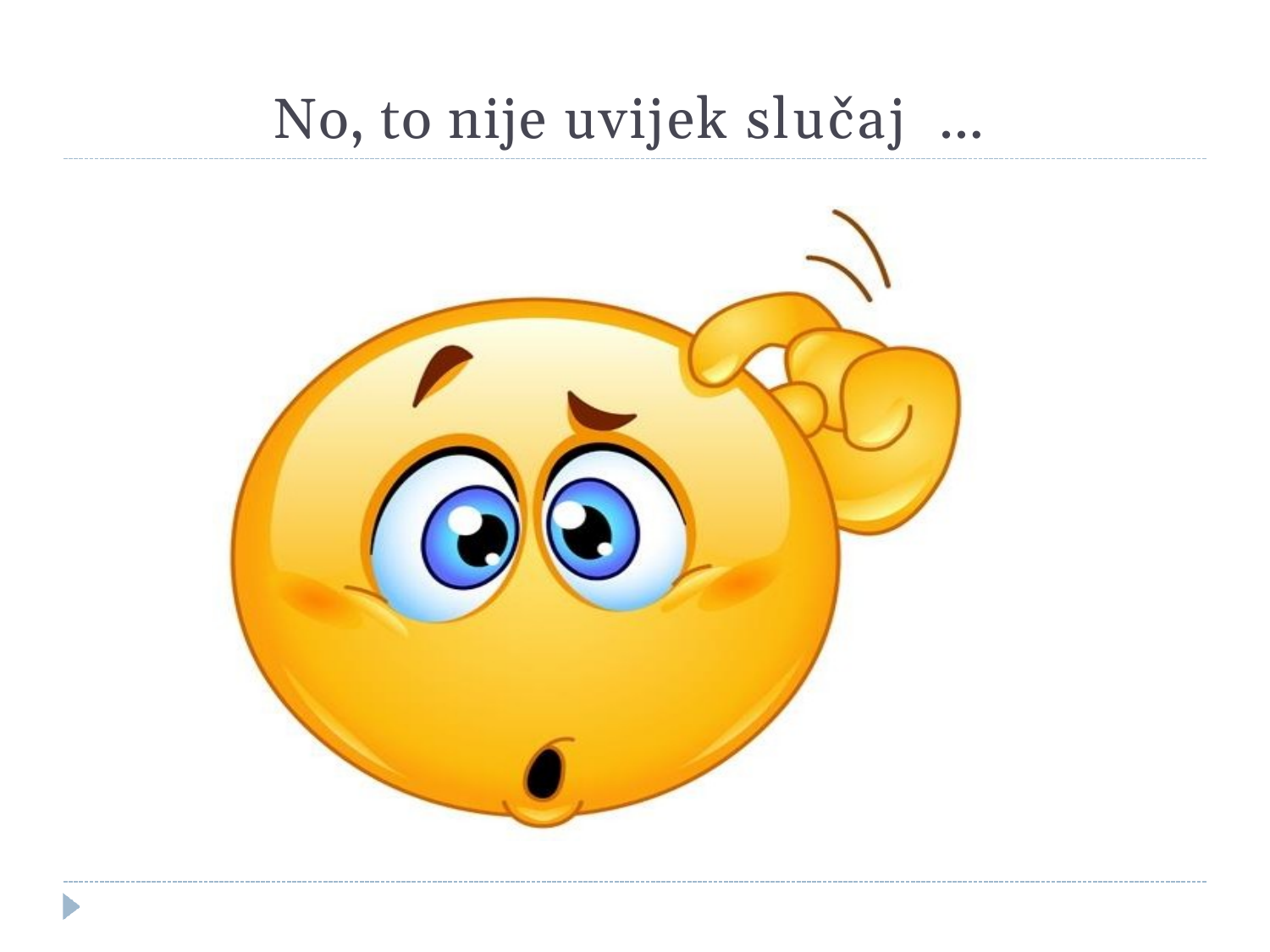

# No, to nije uvijek slučaj …